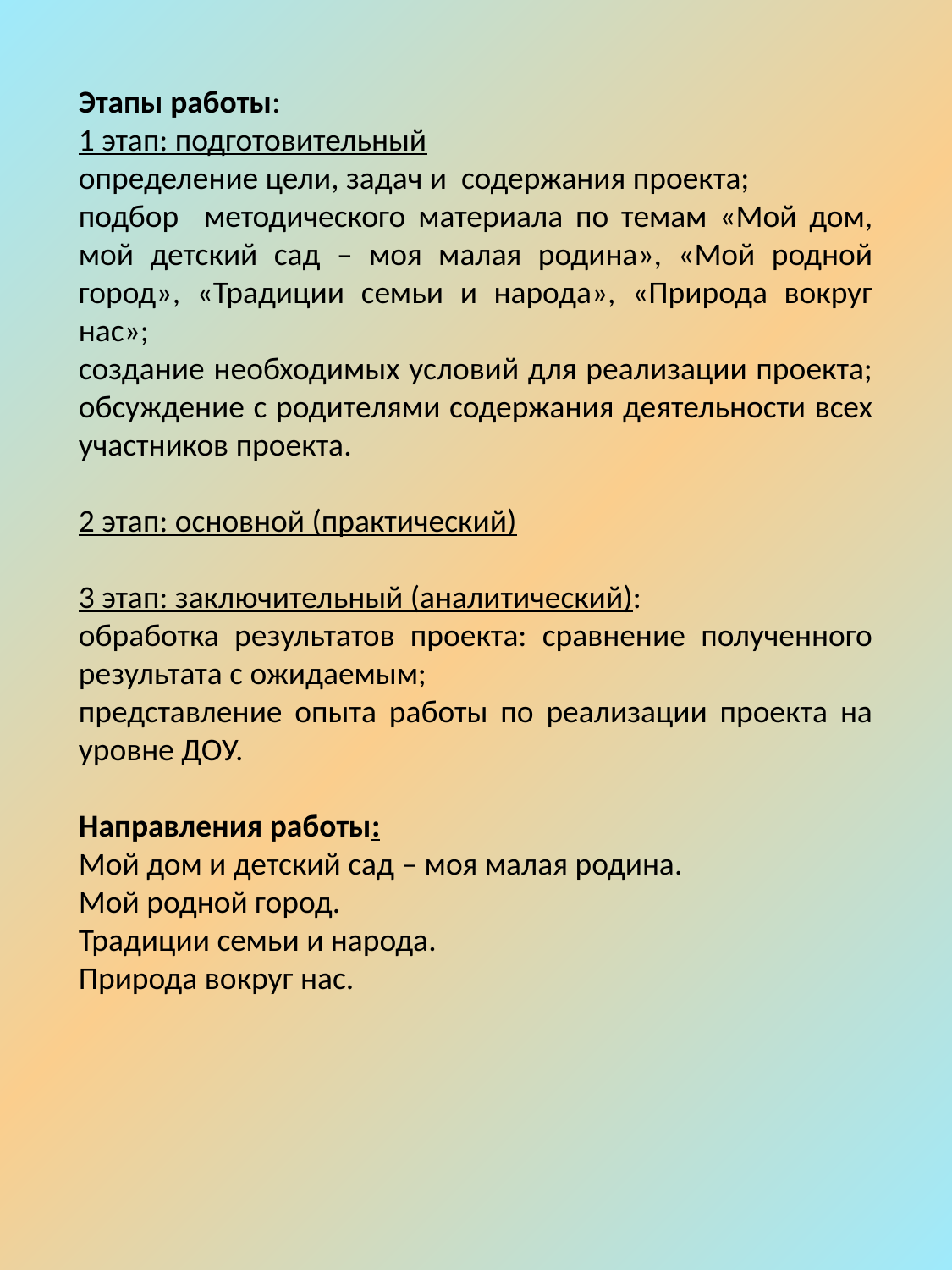

Этапы работы:
1 этап: подготовительный
определение цели, задач и  содержания проекта;
подбор  методического материала по темам «Мой дом, мой детский сад – моя малая родина», «Мой родной город», «Традиции семьи и народа», «Природа вокруг нас»;
создание необходимых условий для реализации проекта; обсуждение с родителями содержания деятельности всех участников проекта.

2 этап: основной (практический)

3 этап: заключительный (аналитический):
обработка результатов проекта: сравнение полученного результата с ожидаемым;
представление опыта работы по реализации проекта на уровне ДОУ.

Направления работы:
Мой дом и детский сад – моя малая родина.
Мой родной город.
Традиции семьи и народа.
Природа вокруг нас.